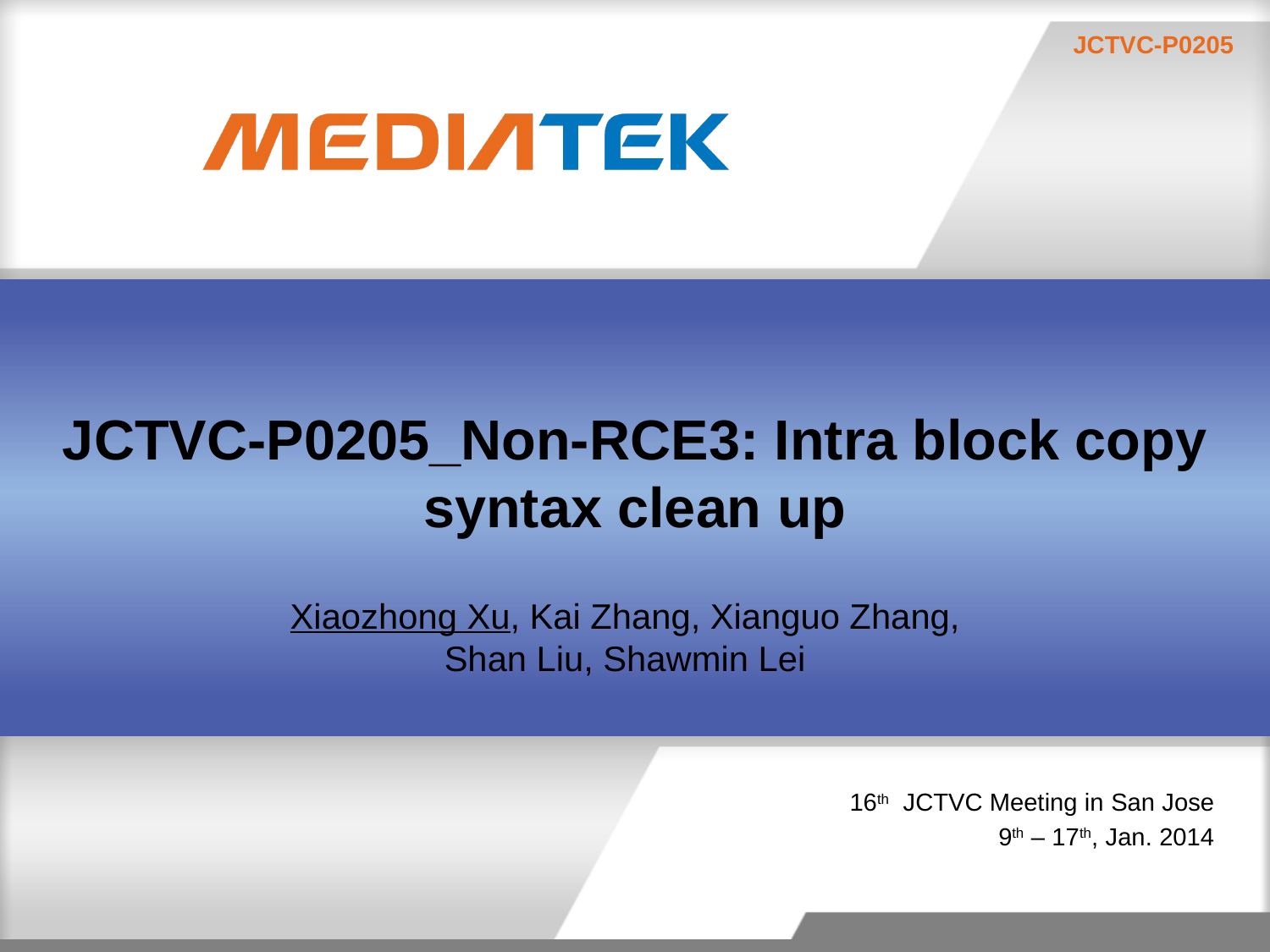

# JCTVC-P0205_Non-RCE3: Intra block copy syntax clean up
Xiaozhong Xu, Kai Zhang, Xianguo Zhang, Shan Liu, Shawmin Lei